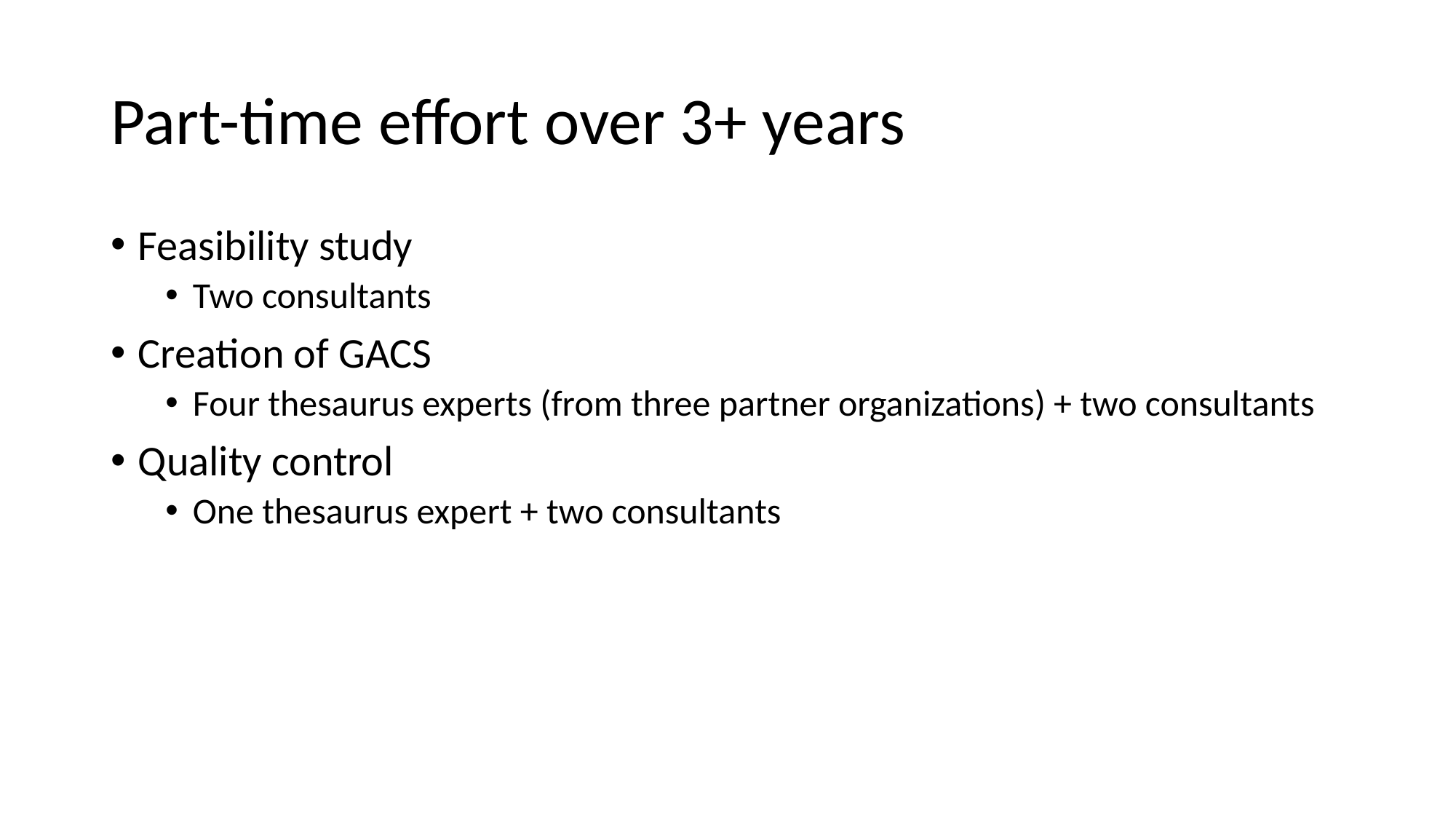

# Part-time effort over 3+ years
Feasibility study
Two consultants
Creation of GACS
Four thesaurus experts (from three partner organizations) + two consultants
Quality control
One thesaurus expert + two consultants